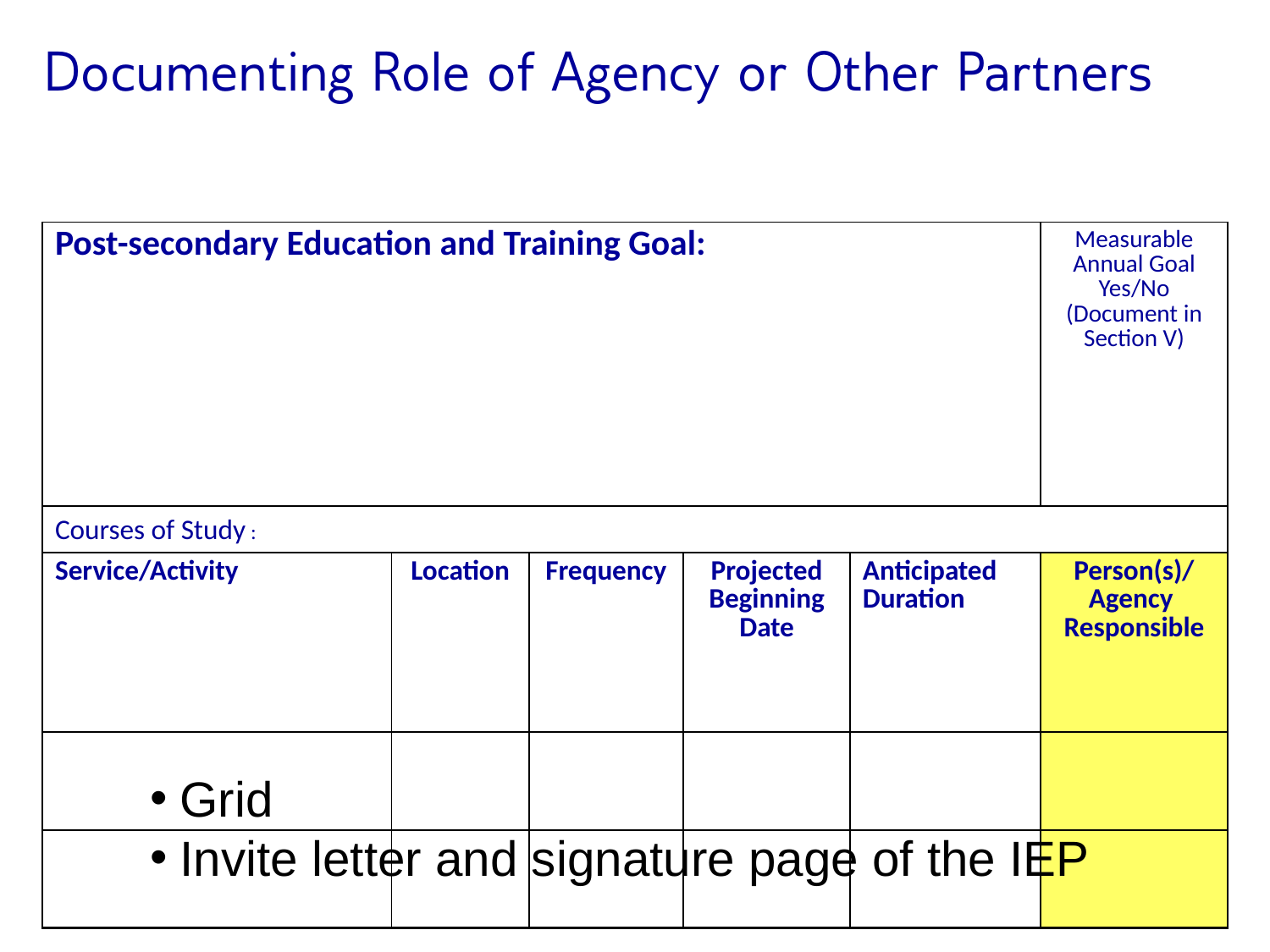

# Documenting Role of Agency or Other Partners
| Post-secondary Education and Training Goal: |  |  |  |  | Measurable Annual Goal Yes/No (Document in Section V) |
| --- | --- | --- | --- | --- | --- |
| Courses of Study : |  |  |  |  |  |
| Service/Activity | Location | Frequency | Projected Beginning Date | Anticipated Duration | Person(s)/ Agency Responsible |
|  |  |  |  |  |  |
|  |  |  |  |  |  |
Grid
Invite letter and signature page of the IEP
26